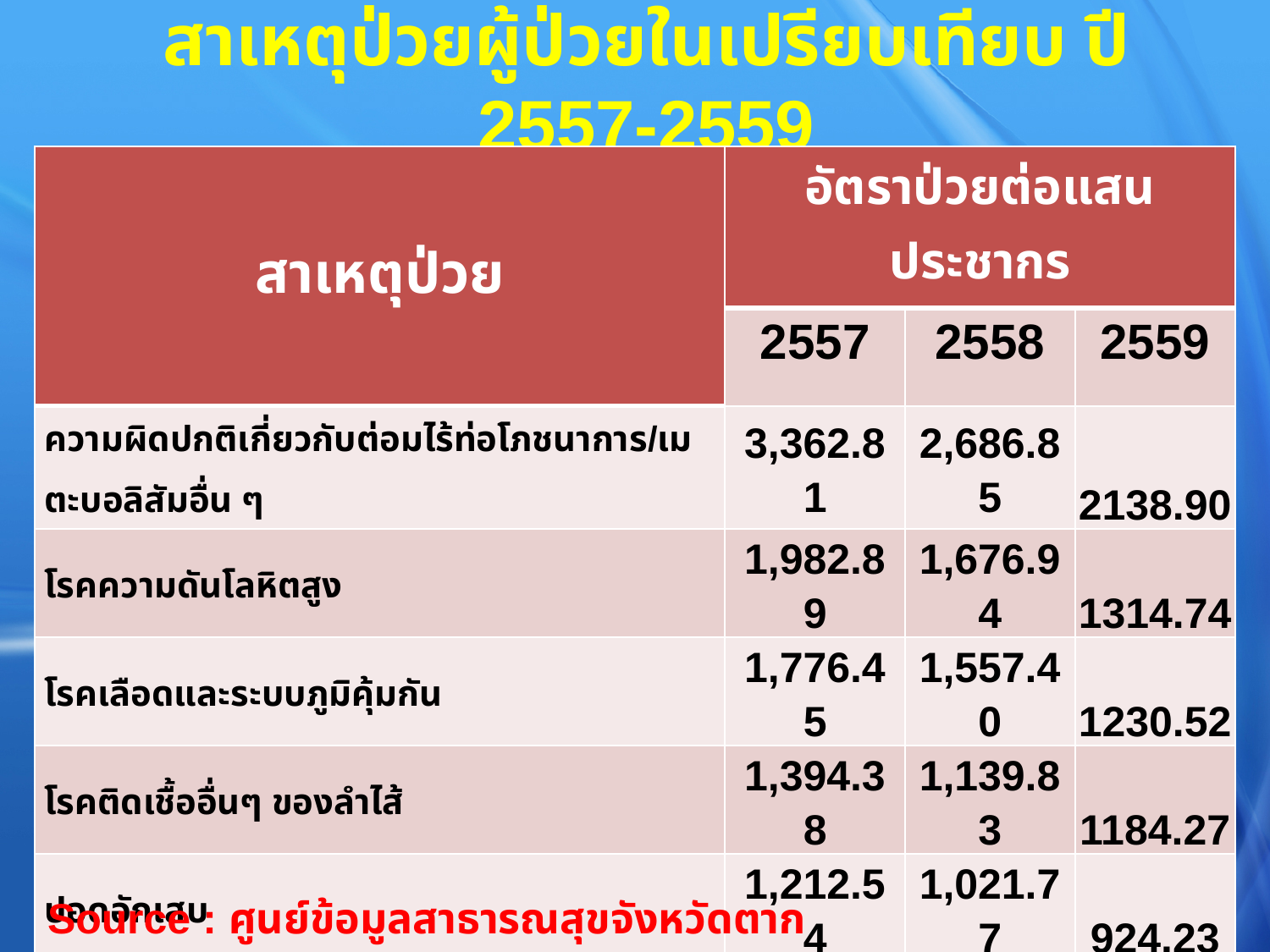

# สาเหตุป่วยผู้ป่วยในเปรียบเทียบ ปี 2557-2559
| สาเหตุป่วย | อัตราป่วยต่อแสนประชากร |  |  |
| --- | --- | --- | --- |
|  | 2557 | 2558 | 2559 |
| ความผิดปกติเกี่ยวกับต่อมไร้ท่อโภชนาการ/เมตะบอลิสัมอื่น ๆ | 3,362.81 | 2,686.85 | 2138.90 |
| โรคความดันโลหิตสูง | 1,982.89 | 1,676.94 | 1314.74 |
| โรคเลือดและระบบภูมิคุ้มกัน | 1,776.45 | 1,557.40 | 1230.52 |
| โรคติดเชื้ออื่นๆ ของลำไส้ | 1,394.38 | 1,139.83 | 1184.27 |
| ปอดอักเสบ | 1,212.54 | 1,021.77 | 924.23 |
| โรคอื่นๆ ของระบบทางเดินหายใจ | 985.25 | 796.21 | 683.17 |
| โรคของระบบกล้ามเนื้อร่วมโครงร่าง | 884.38 | 734.50 | 615.35 |
| โรคหัวใจและโรคของการไหลเวียนเลือดผ่านปอดอื่น ๆ | 892.83 | 688.90 | 535.55 |
| โรคเรื้อรังของระบบหายใจส่วนล่าง | 669.67 | 564.91 | 452.07 |
| ไตวายเฉียบพลัน | 618.95 | 530.07 | 331.17 |
Source : ศูนย์ข้อมูลสาธารณสุขจังหวัดตาก